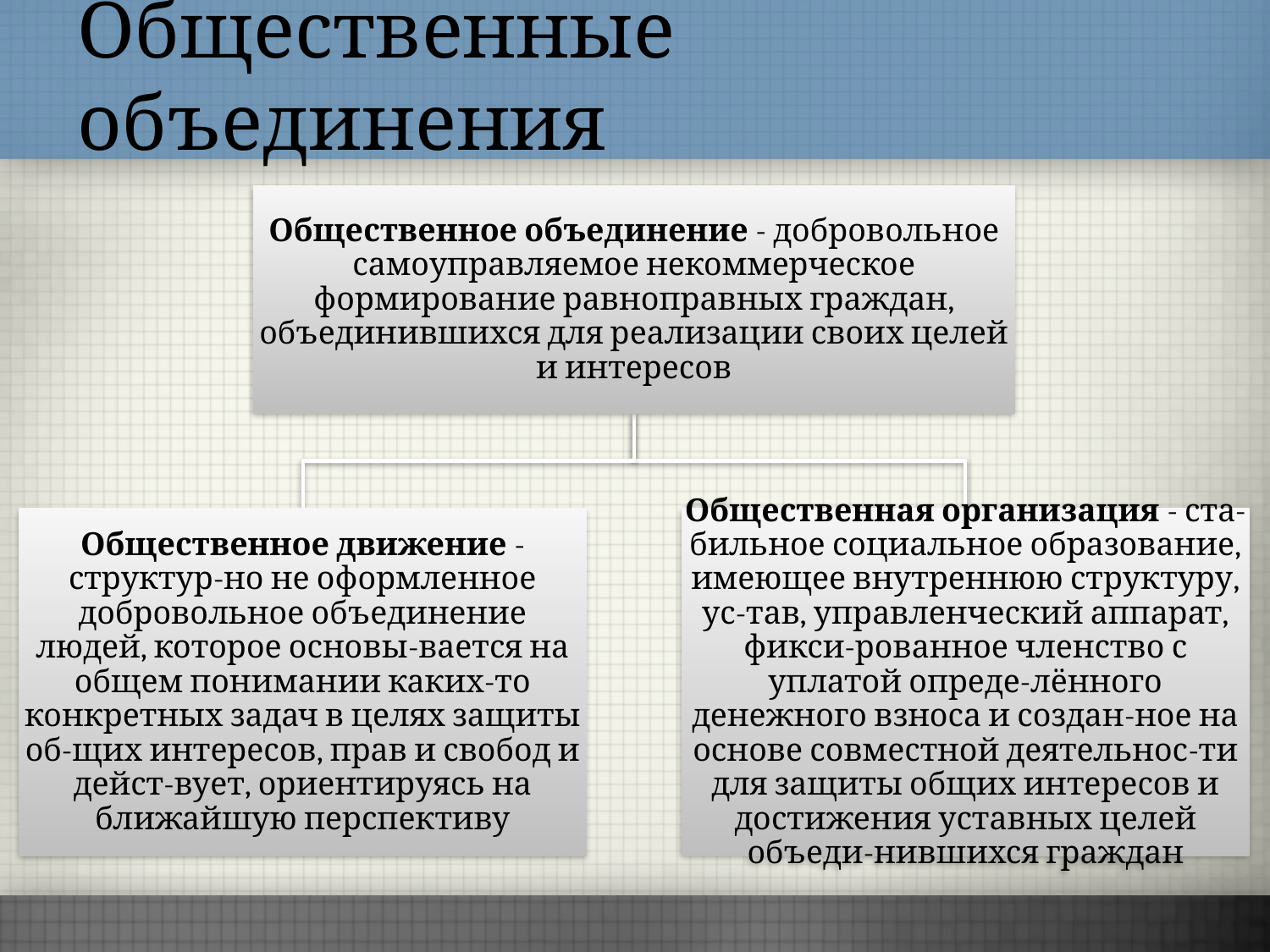

# Общественные объединения
Общественное объединение - добровольное самоуправляемое некоммерческое формирование равноправных граждан, объединившихся для реализации своих целей и интересов
Общественное движение - структур-но не оформленное добровольное объединение людей, которое основы-вается на общем понимании каких-то конкретных задач в целях защиты об-щих интересов, прав и свобод и дейст-вует, ориентируясь на ближайшую перспективу
Общественная организация - ста-бильное социальное образование, имеющее внутреннюю структуру, ус-тав, управленческий аппарат, фикси-рованное членство с уплатой опреде-лённого денежного взноса и создан-ное на основе совместной деятельнос-ти для защиты общих интересов и достижения уставных целей объеди-нившихся граждан